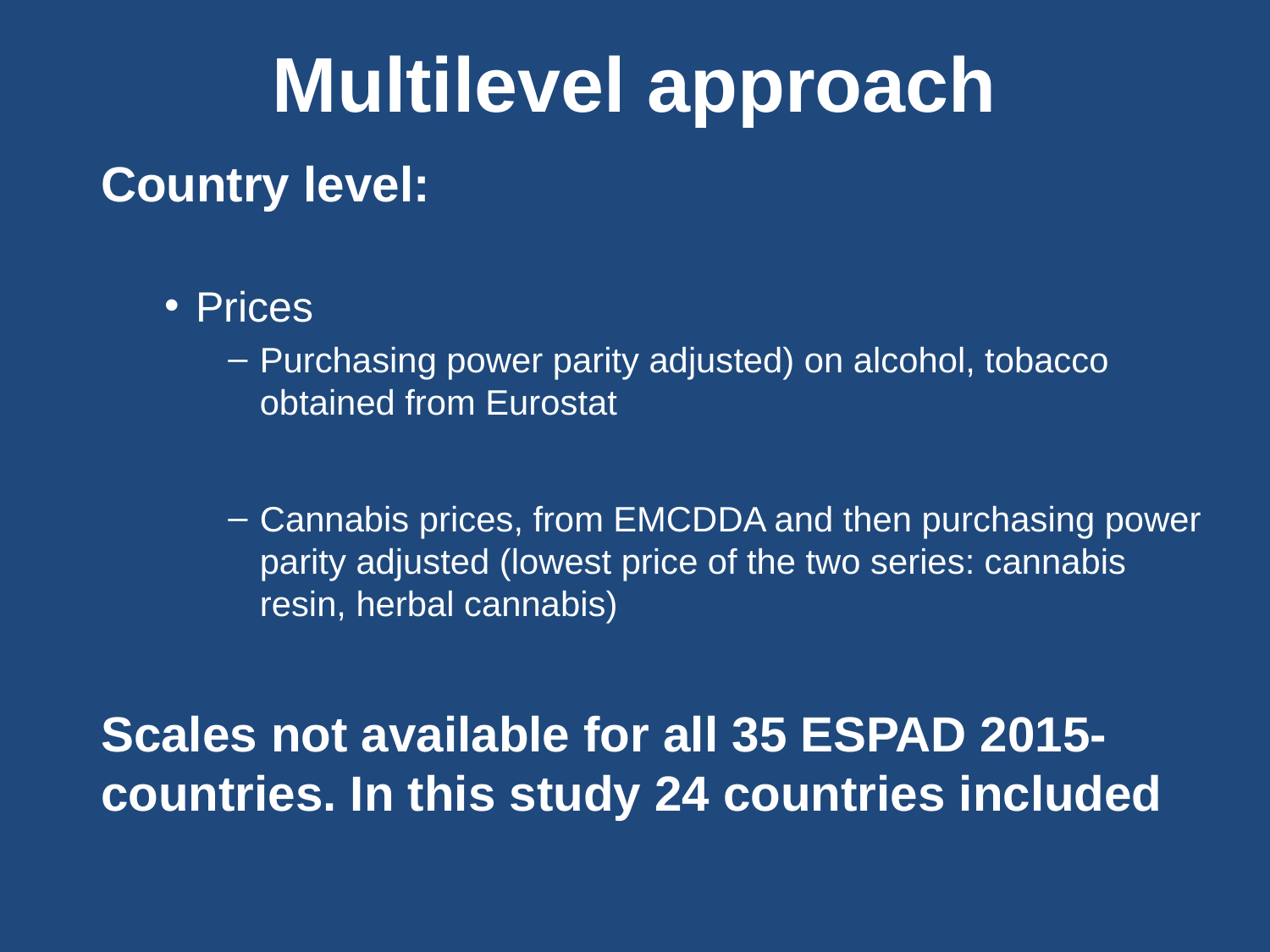

# Multilevel approach
Country level:

Prices
Purchasing power parity adjusted) on alcohol, tobacco obtained from Eurostat

Cannabis prices, from EMCDDA and then purchasing power parity adjusted (lowest price of the two series: cannabis resin, herbal cannabis)

Scales not available for all 35 ESPAD 2015-countries. In this study 24 countries included